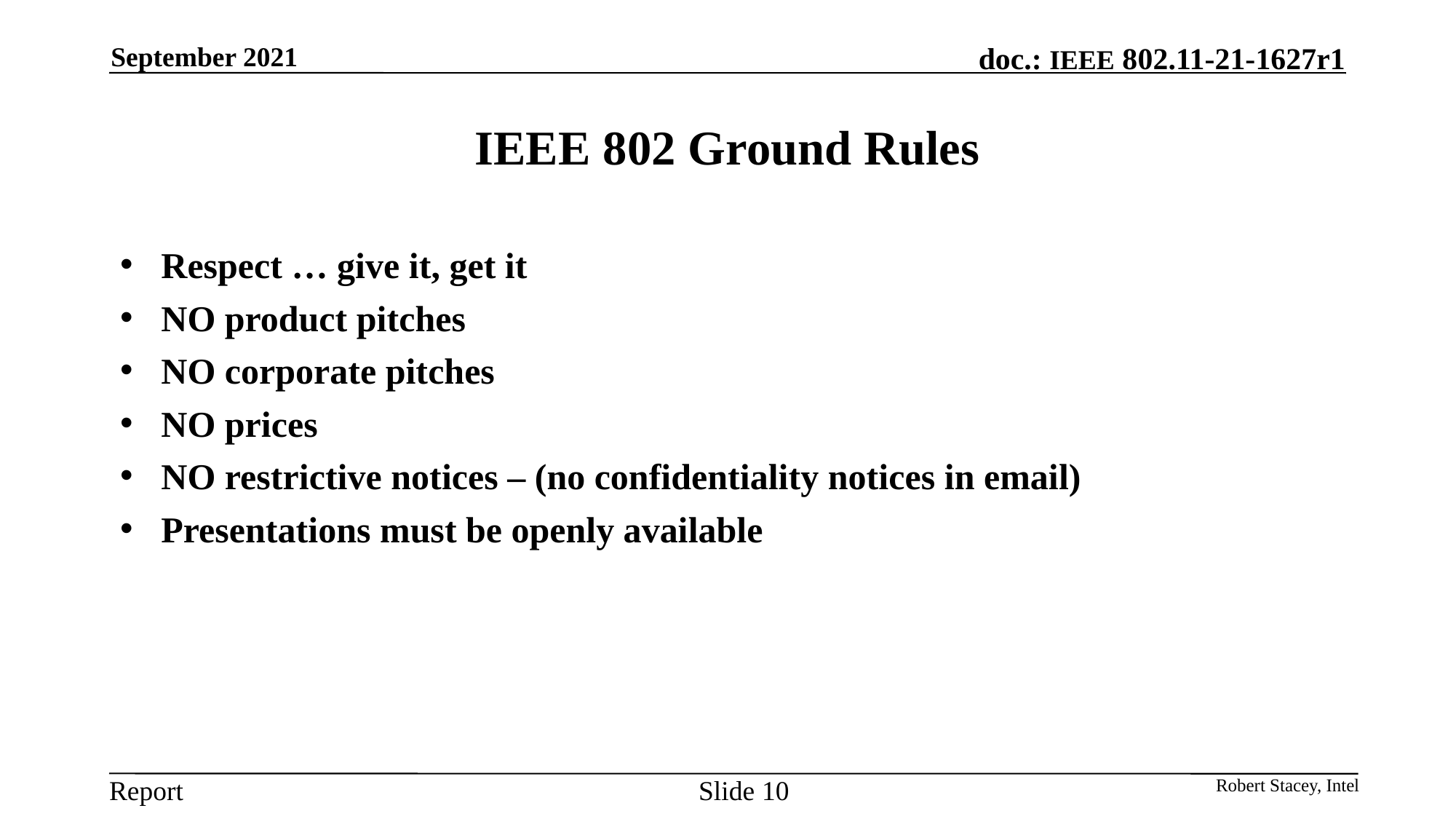

September 2021
# IEEE 802 Ground Rules
Respect … give it, get it
NO product pitches
NO corporate pitches
NO prices
NO restrictive notices – (no confidentiality notices in email)
Presentations must be openly available
Robert Stacey, Intel
Slide 10